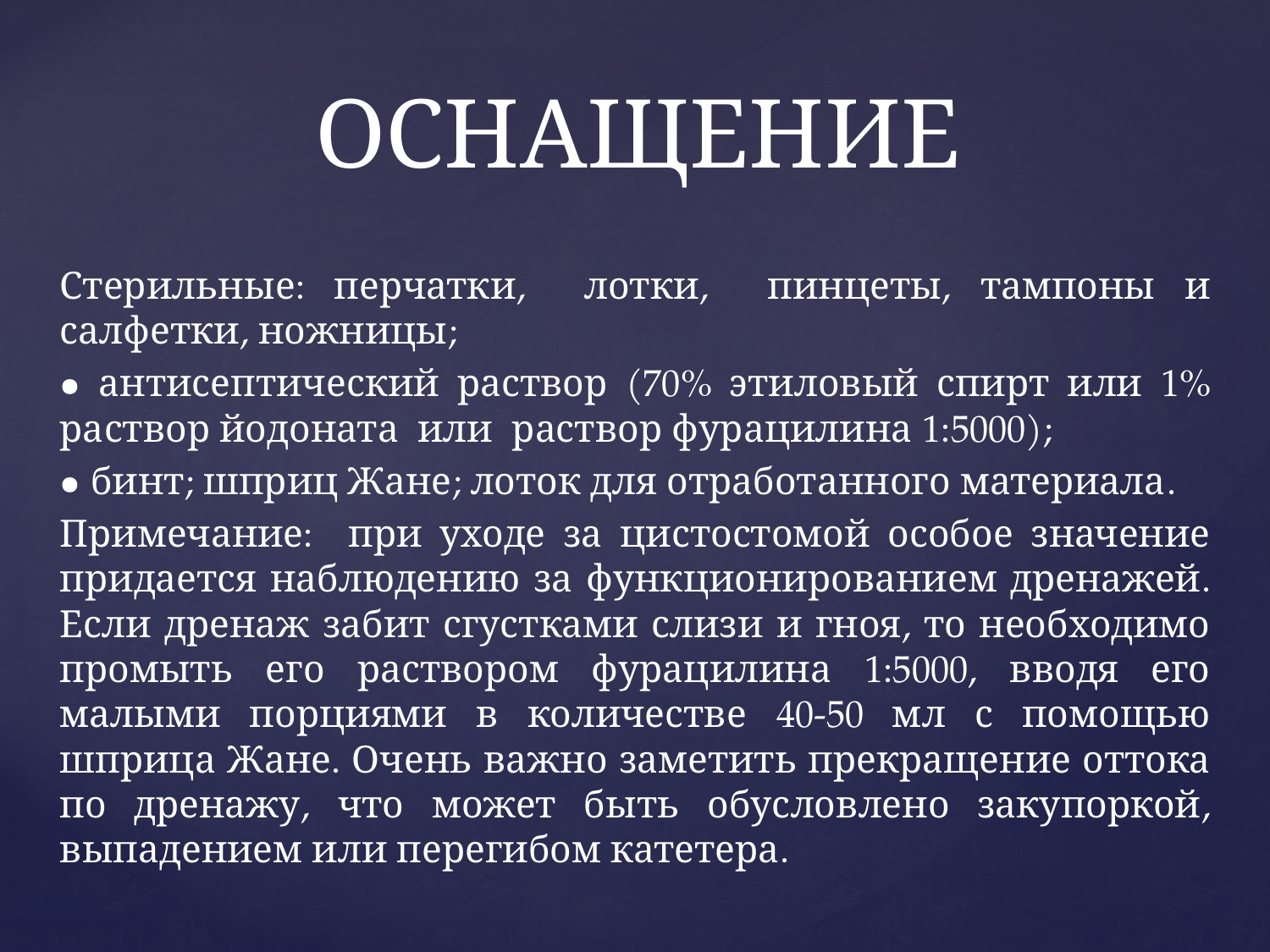

# ОСНАЩЕНИЕ
Стерильные: перчатки,  лотки,  пинцеты, тампоны и салфетки, ножницы;
• антисептический раствор (70% этиловый спирт или 1% раствор йодоната  или  раствор фурацилина 1:5000);
• бинт; шприц Жане; лоток для отработанного материала.
Примечание:  при уходе за цистостомой особое значение придается наблюдению за функционированием дренажей. Если дренаж забит сгустками слизи и гноя, то необходимо промыть его раствором фурацилина 1:5000, вводя его малыми порциями в количестве 40-50 мл с помощью шприца Жане. Очень важно заметить прекращение оттока по дренажу, что может быть обусловлено закупоркой, выпадением или перегибом катетера.